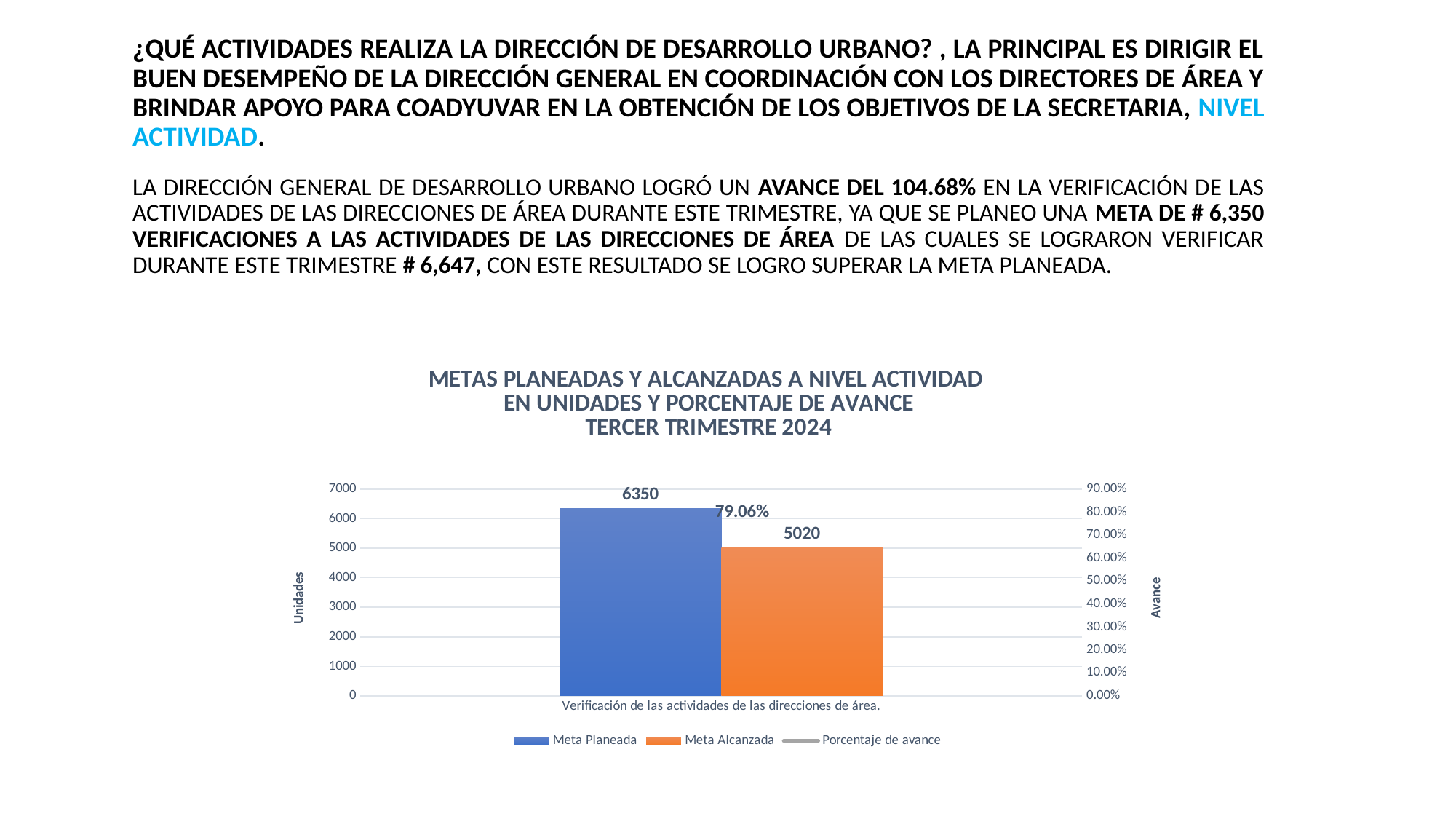

¿QUÉ ACTIVIDADES REALIZA LA DIRECCIÓN DE DESARROLLO URBANO? , LA PRINCIPAL ES DIRIGIR EL BUEN DESEMPEÑO DE LA DIRECCIÓN GENERAL EN COORDINACIÓN CON LOS DIRECTORES DE ÁREA Y BRINDAR APOYO PARA COADYUVAR EN LA OBTENCIÓN DE LOS OBJETIVOS DE LA SECRETARIA, NIVEL ACTIVIDAD.
LA DIRECCIÓN GENERAL DE DESARROLLO URBANO LOGRÓ UN AVANCE DEL 104.68% EN LA VERIFICACIÓN DE LAS ACTIVIDADES DE LAS DIRECCIONES DE ÁREA DURANTE ESTE TRIMESTRE, YA QUE SE PLANEO UNA META DE # 6,350 VERIFICACIONES A LAS ACTIVIDADES DE LAS DIRECCIONES DE ÁREA DE LAS CUALES SE LOGRARON VERIFICAR DURANTE ESTE TRIMESTRE # 6,647, CON ESTE RESULTADO SE LOGRO SUPERAR LA META PLANEADA.

### Chart: METAS PLANEADAS Y ALCANZADAS A NIVEL ACTIVIDAD
EN UNIDADES Y PORCENTAJE DE AVANCE
TERCER TRIMESTRE 2024

| Category | Meta Planeada | Meta Alcanzada |  |
|---|---|---|---|
| Verificación de las actividades de las direcciones de área. | 6350.0 | 5020.0 | 0.7905511811023622 |